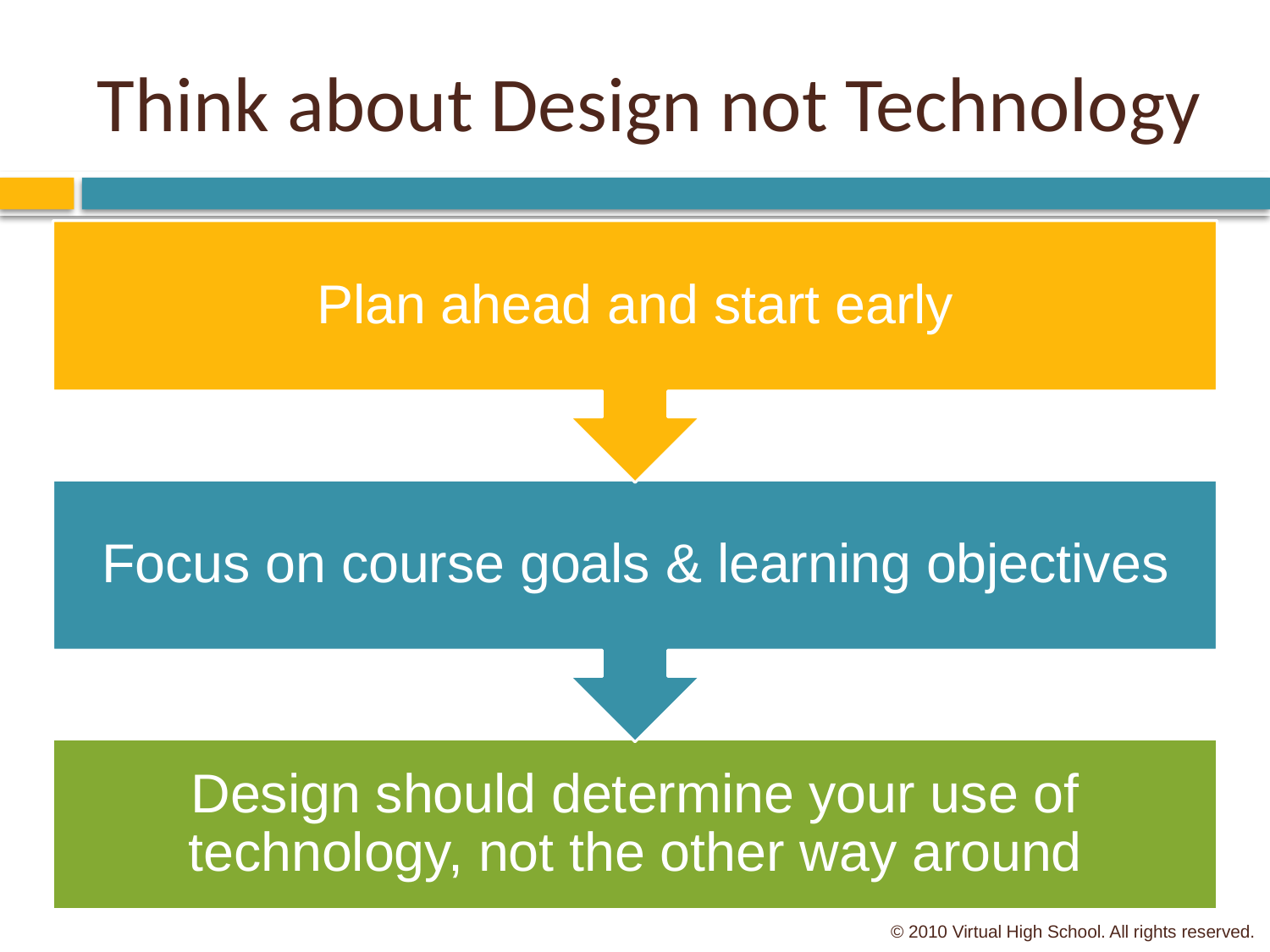

# Think about Design not Technology
Design should determine your use of technology, not the other way around
Focus on course goals & learning objectives
Plan ahead and start early